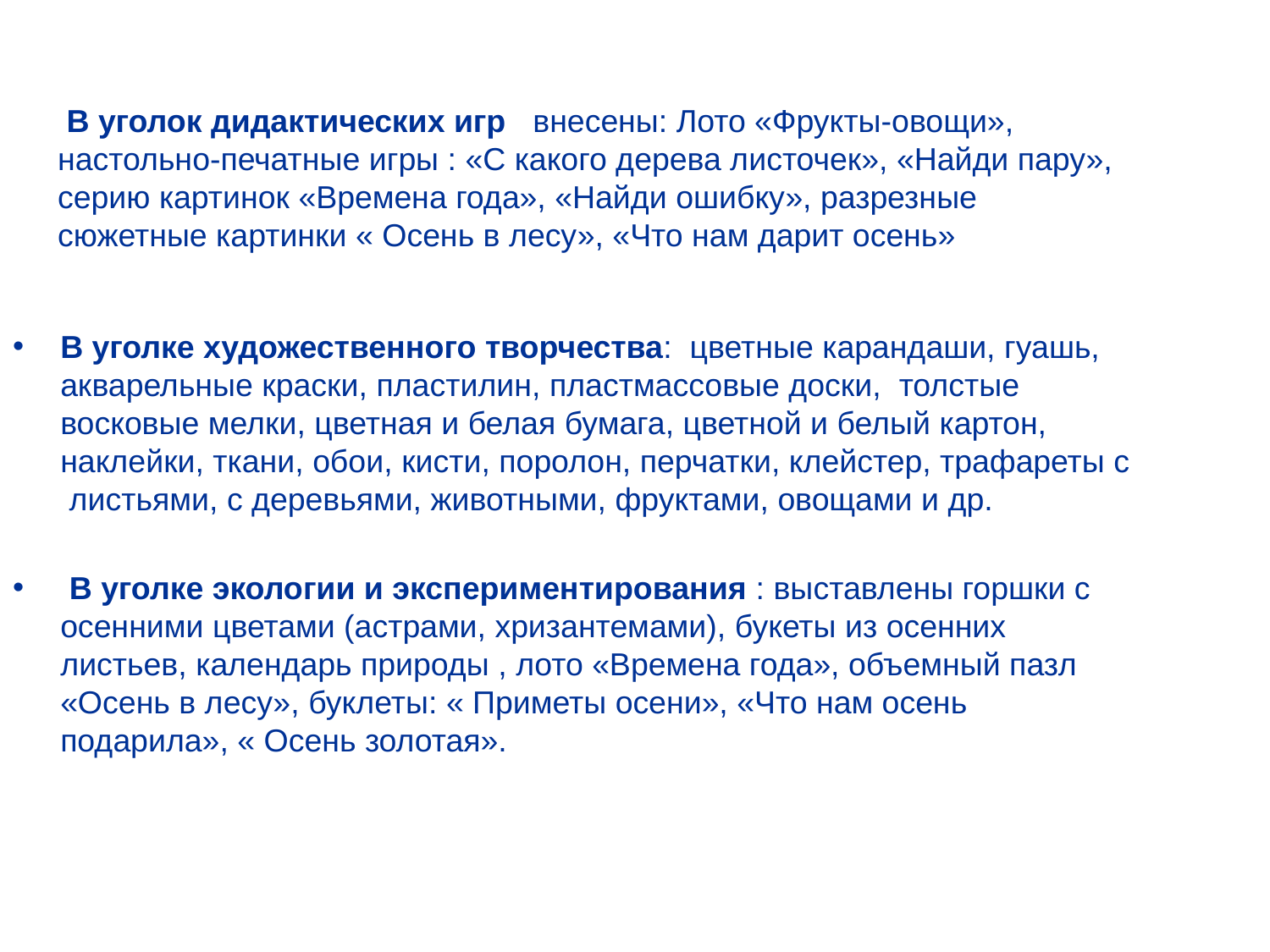

# В уголок дидактических игр   внесены: Лото «Фрукты-овощи», настольно-печатные игры : «С какого дерева листочек», «Найди пару», серию картинок «Времена года», «Найди ошибку», разрезные сюжетные картинки « Осень в лесу», «Что нам дарит осень»

В уголке художественного творчества:  цветные карандаши, гуашь, акварельные краски, пластилин, пластмассовые доски,  толстые восковые мелки, цветная и белая бумага, цветной и белый картон, наклейки, ткани, обои, кисти, поролон, перчатки, клейстер, трафареты с  листьями, с деревьями, животными, фруктами, овощами и др.

 В уголке экологии и экспериментирования : выставлены горшки с осенними цветами (астрами, хризантемами), букеты из осенних листьев, календарь природы , лото «Времена года», объемный пазл «Осень в лесу», буклеты: « Приметы осени», «Что нам осень подарила», « Осень золотая».